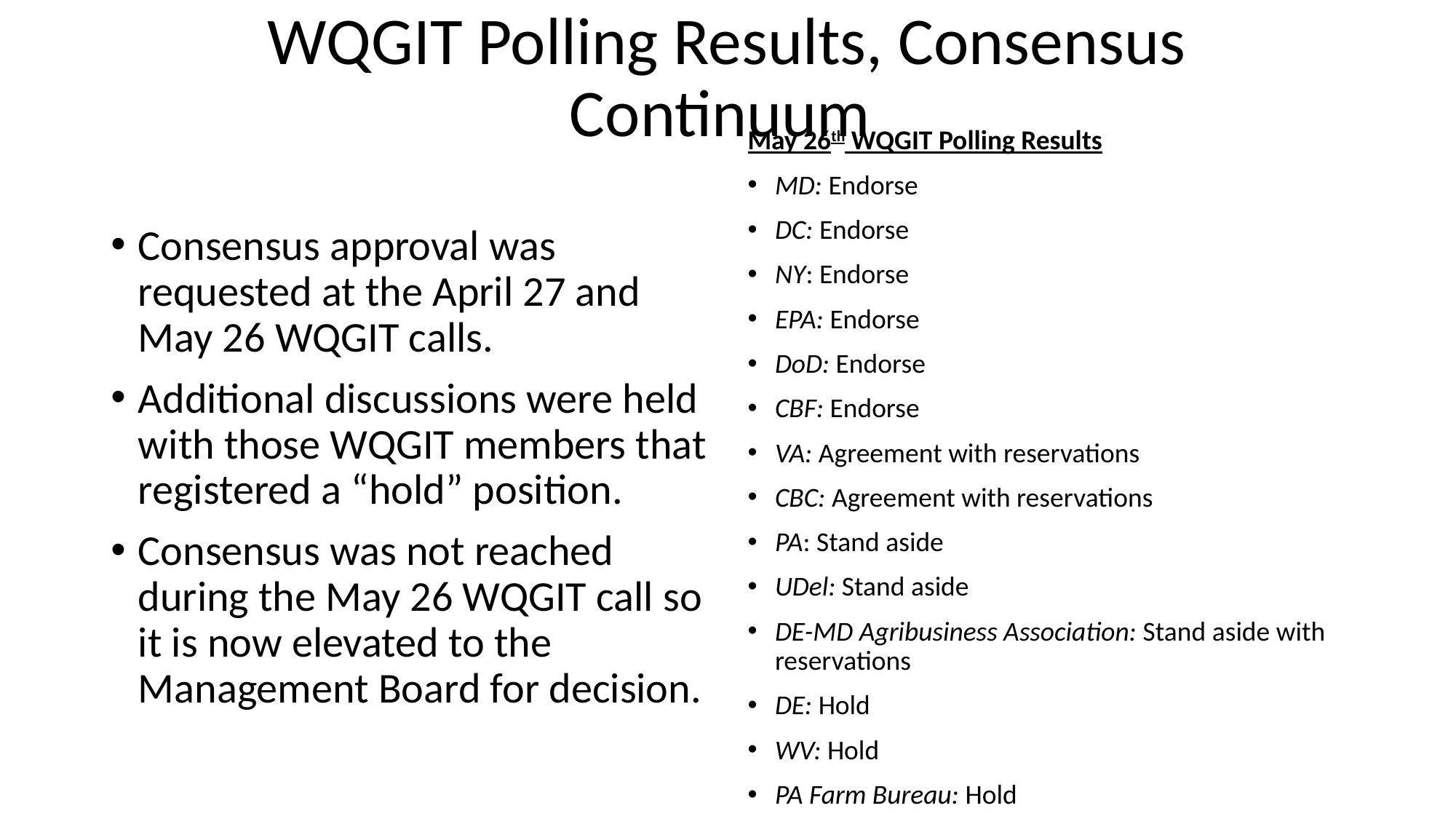

# WQGIT Polling Results, Consensus Continuum
May 26th WQGIT Polling Results
MD: Endorse
DC: Endorse
NY: Endorse
EPA: Endorse
DoD: Endorse
CBF: Endorse
VA: Agreement with reservations
CBC: Agreement with reservations
PA: Stand aside
UDel: Stand aside
DE-MD Agribusiness Association: Stand aside with reservations
DE: Hold
WV: Hold
PA Farm Bureau: Hold
Consensus approval was requested at the April 27 and May 26 WQGIT calls.
Additional discussions were held with those WQGIT members that registered a “hold” position.
Consensus was not reached during the May 26 WQGIT call so it is now elevated to the Management Board for decision.